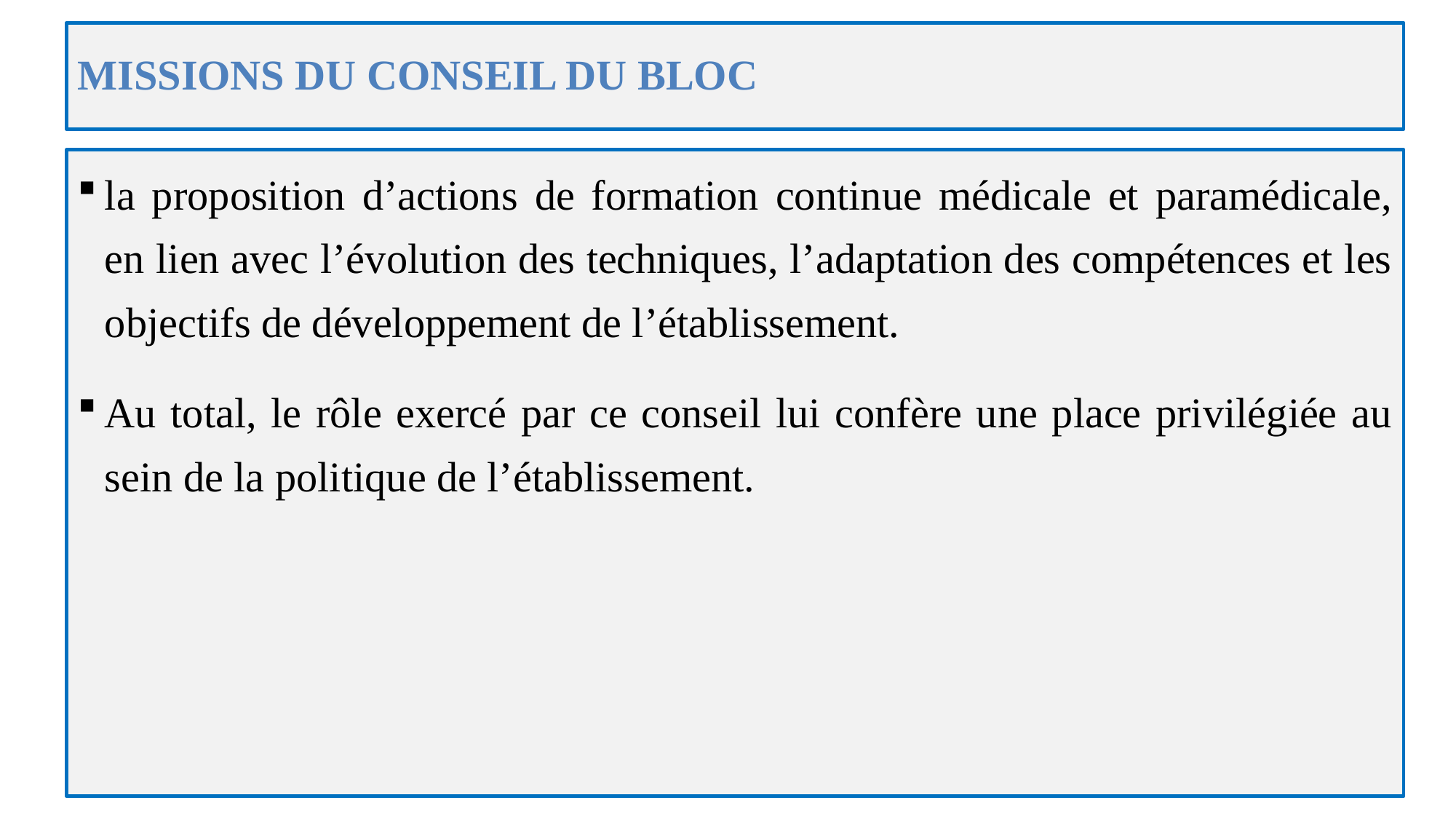

# MISSIONS DU CONSEIL DU BLOC
la proposition d’actions de formation continue médicale et paramédicale, en lien avec l’évolution des techniques, l’adaptation des compétences et les objectifs de développement de l’établissement.
Au total, le rôle exercé par ce conseil lui confère une place privilégiée au sein de la politique de l’établissement.